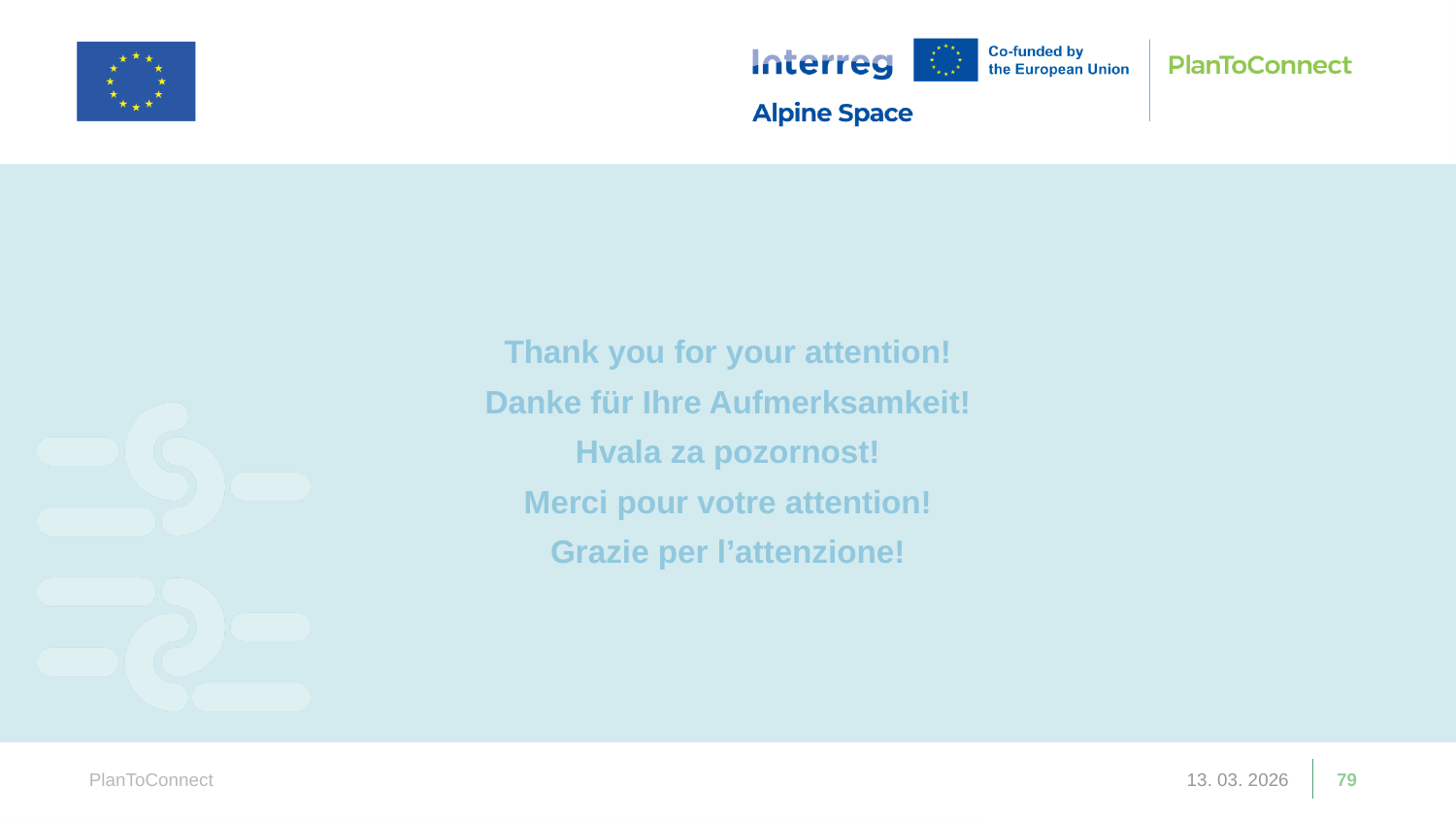

Thank you for your attention!
Danke für Ihre Aufmerksamkeit!
Hvala za pozornost!
Merci pour votre attention!
Grazie per l’attenzione!
PlanToConnect
13. 03. 2026
79